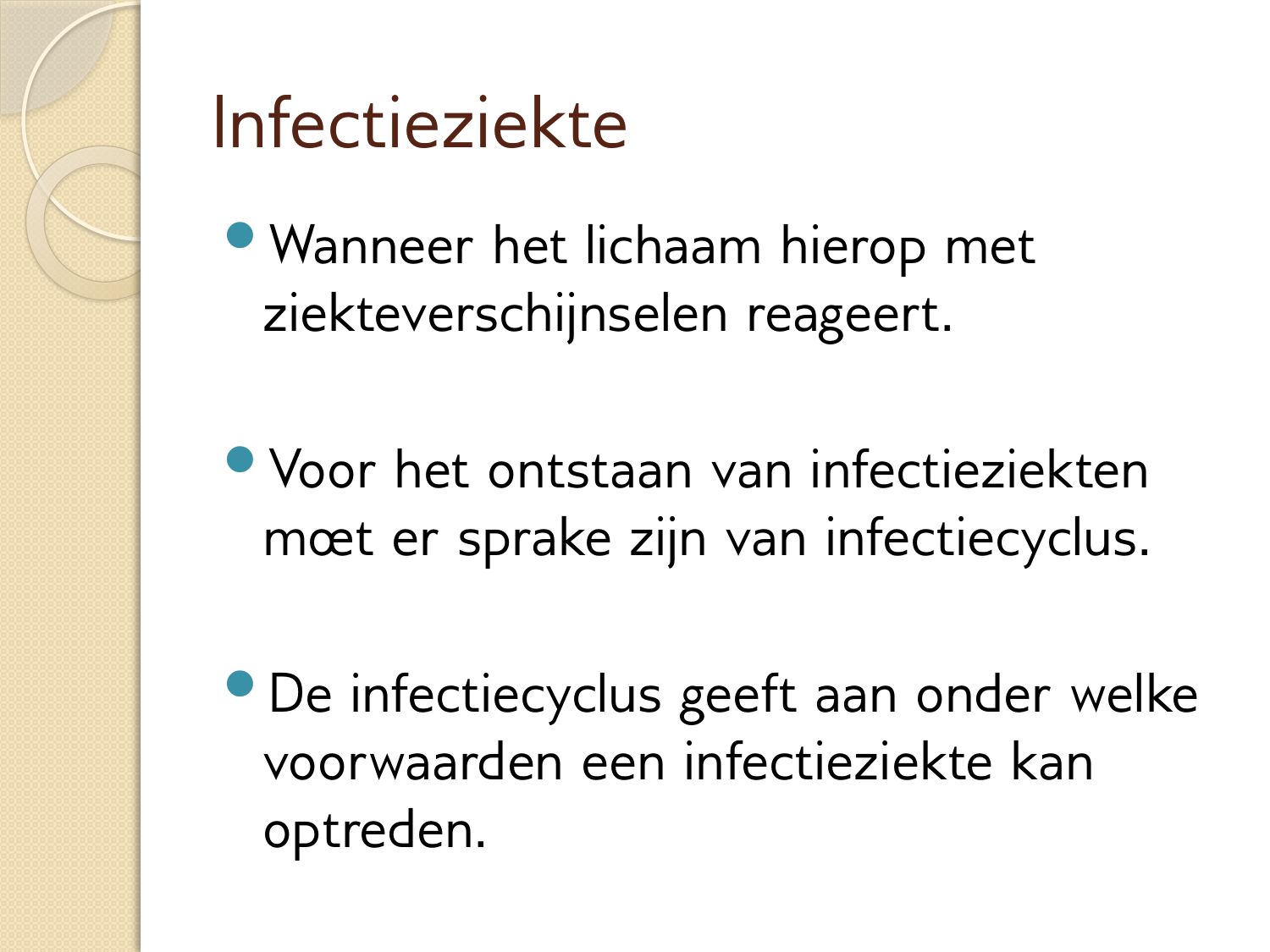

# Infectieziekte
Wanneer het lichaam hierop met ziekteverschijnselen reageert.

Voor het ontstaan van infectieziekten moet er sprake zijn van infectiecyclus.

De infectiecyclus geeft aan onder welke voorwaarden een infectieziekte kan optreden.